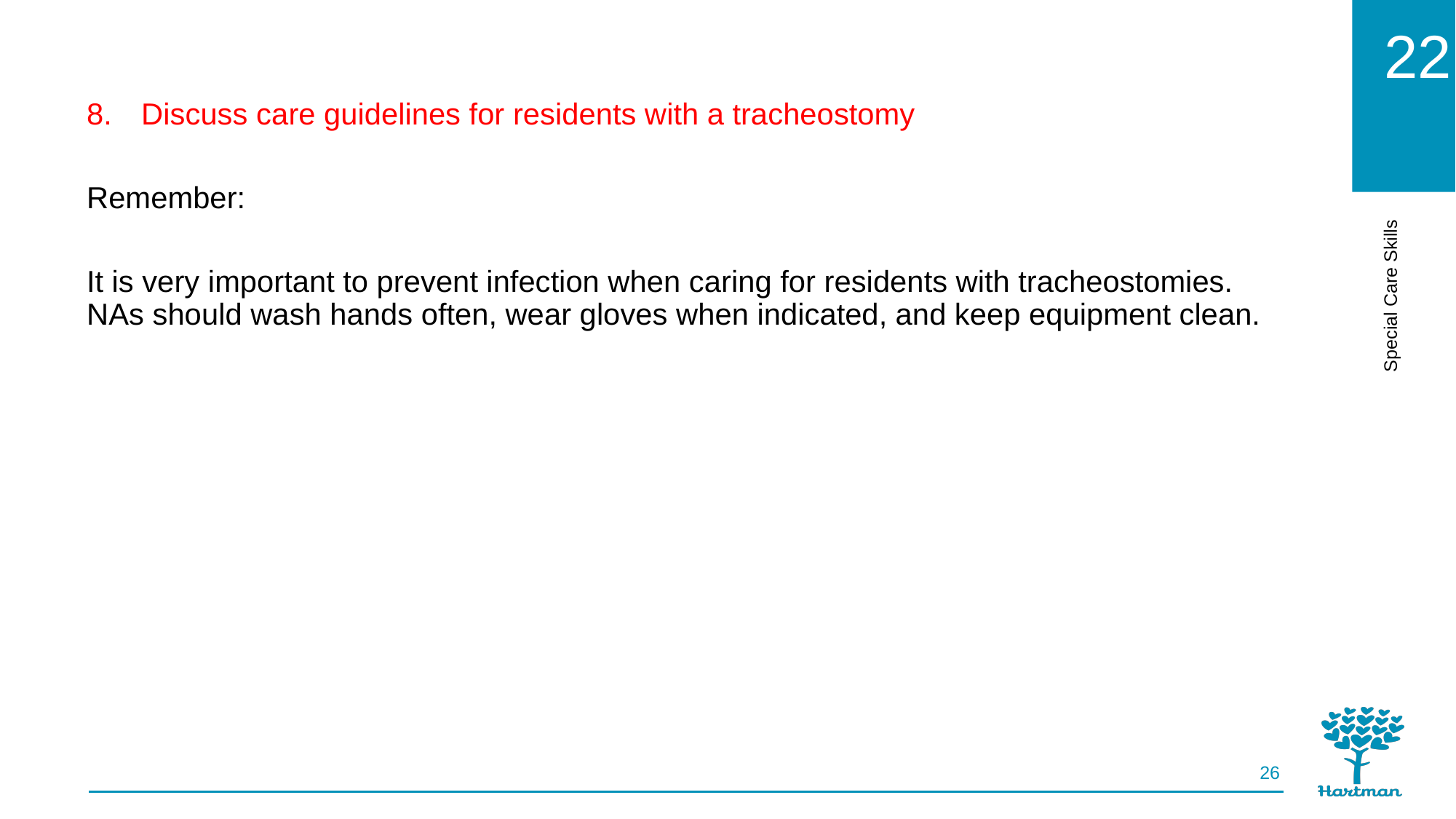

Discuss care guidelines for residents with a tracheostomy

Remember:

It is very important to prevent infection when caring for residents with tracheostomies. NAs should wash hands often, wear gloves when indicated, and keep equipment clean.

26